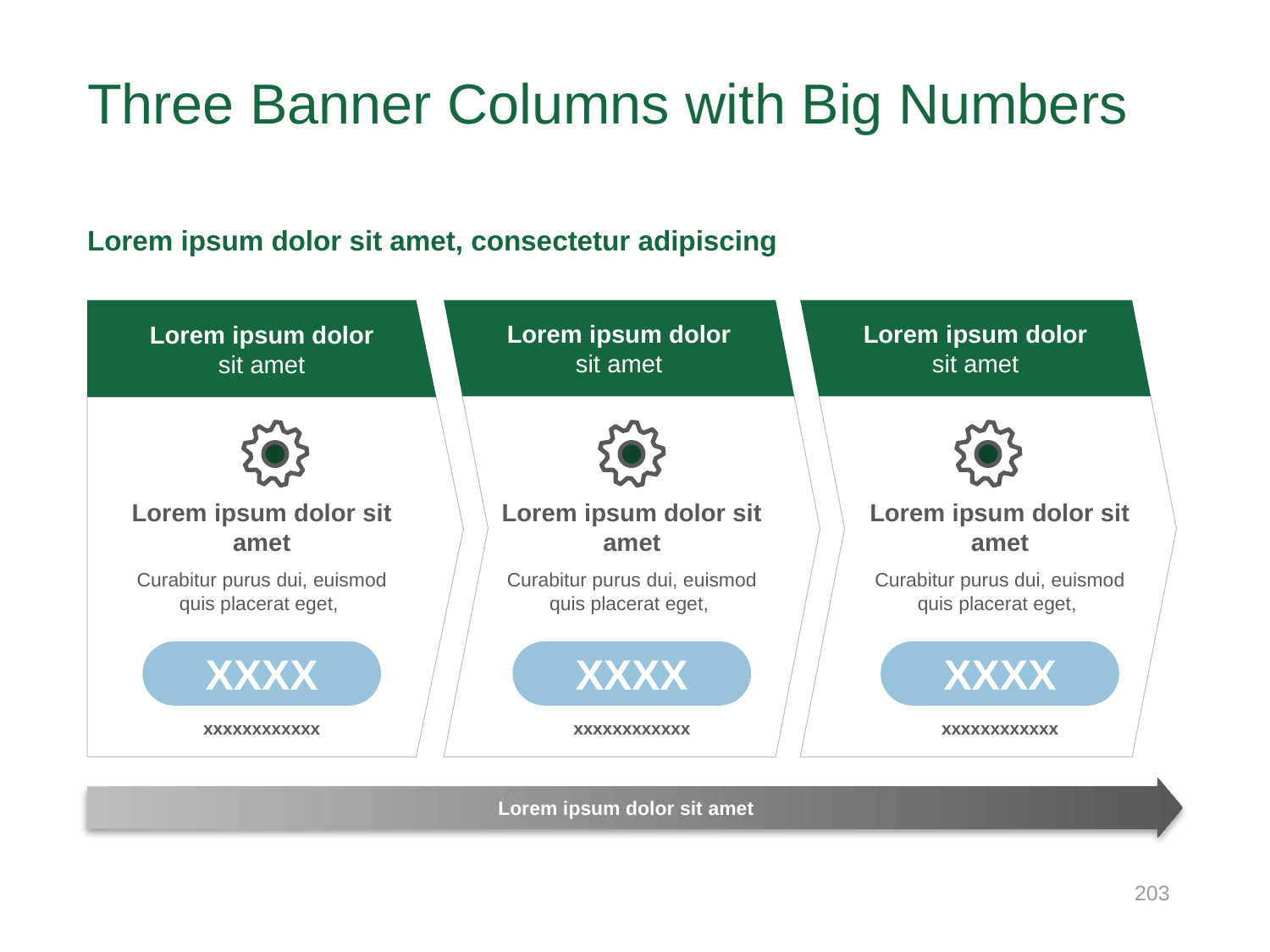

# Three Banner Columns with Big Numbers
Lorem ipsum dolor sit amet, consectetur adipiscing
Lorem ipsum dolor
sit amet
Lorem ipsum dolor
sit amet
Lorem ipsum dolor
sit amet

Lorem ipsum dolor sit amet
Lorem ipsum dolor sit amet
Lorem ipsum dolor sit amet
Curabitur purus dui, euismod quis placerat eget,
Curabitur purus dui, euismod quis placerat eget,
Curabitur purus dui, euismod quis placerat eget,
XXXX
XXXX
XXXX
xxxxxxxxxxxx
xxxxxxxxxxxx
xxxxxxxxxxxx
Lorem ipsum dolor sit amet
203